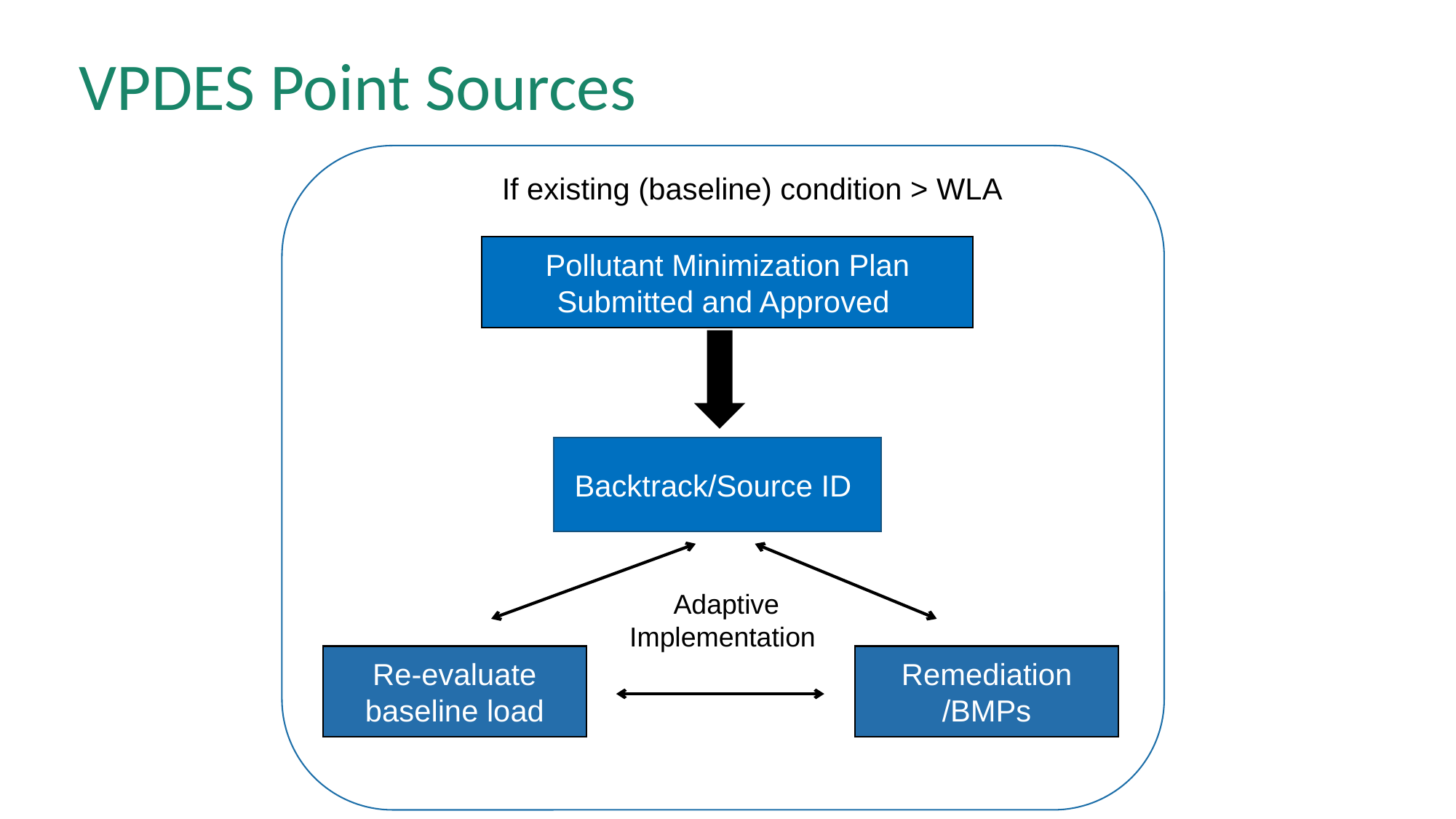

# VPDES Point Sources

If existing (baseline) condition > WLA
Pollutant Minimization Plan
Submitted and Approved

Backtrack/Source ID
Adaptive Implementation
Re-evaluate baseline load
Remediation
/BMPs